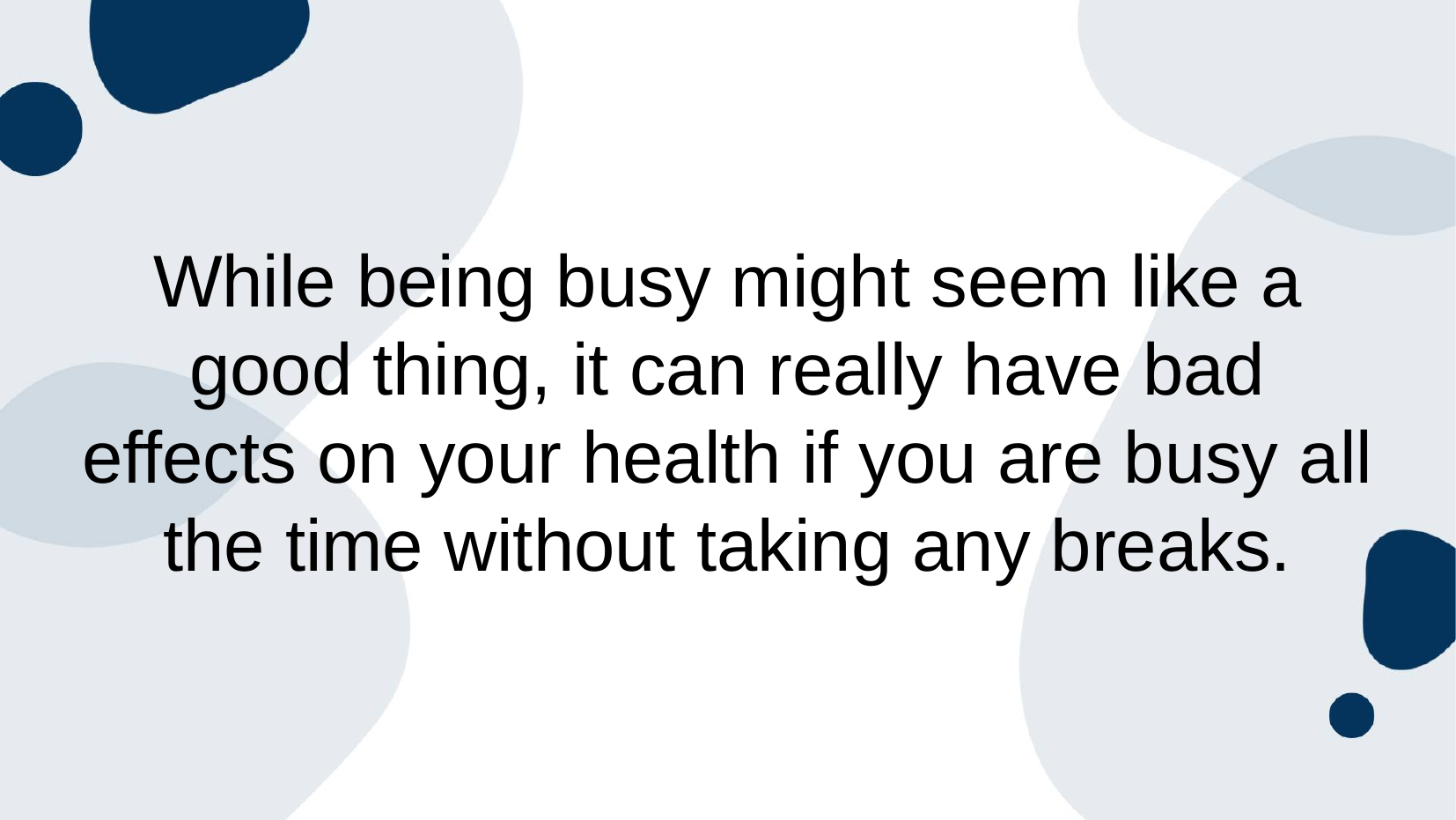

While being busy might seem like a good thing, it can really have bad effects on your health if you are busy all the time without taking any breaks.